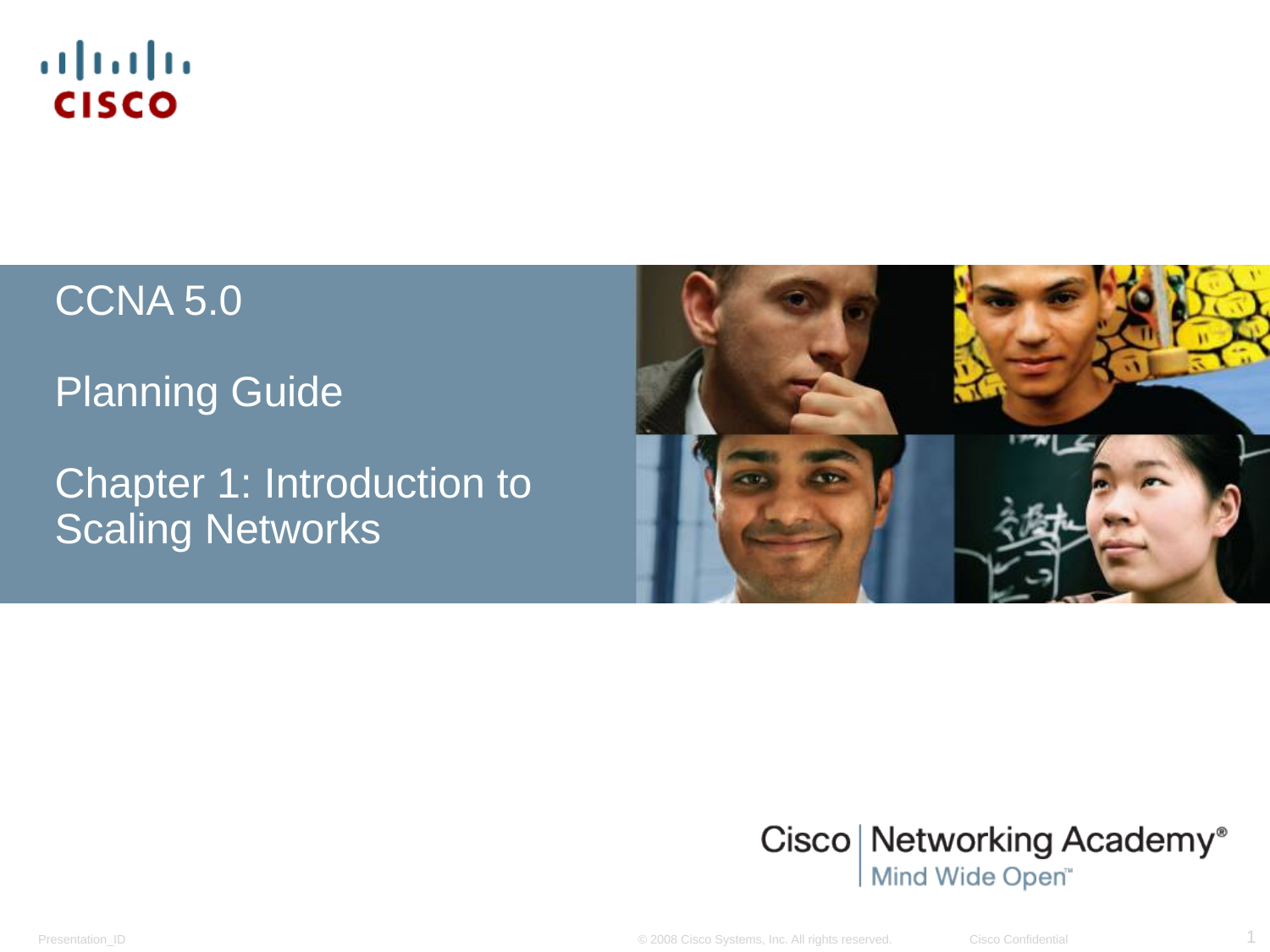

CCNA 5.0
Planning Guide
Chapter 1: Introduction to Scaling Networks